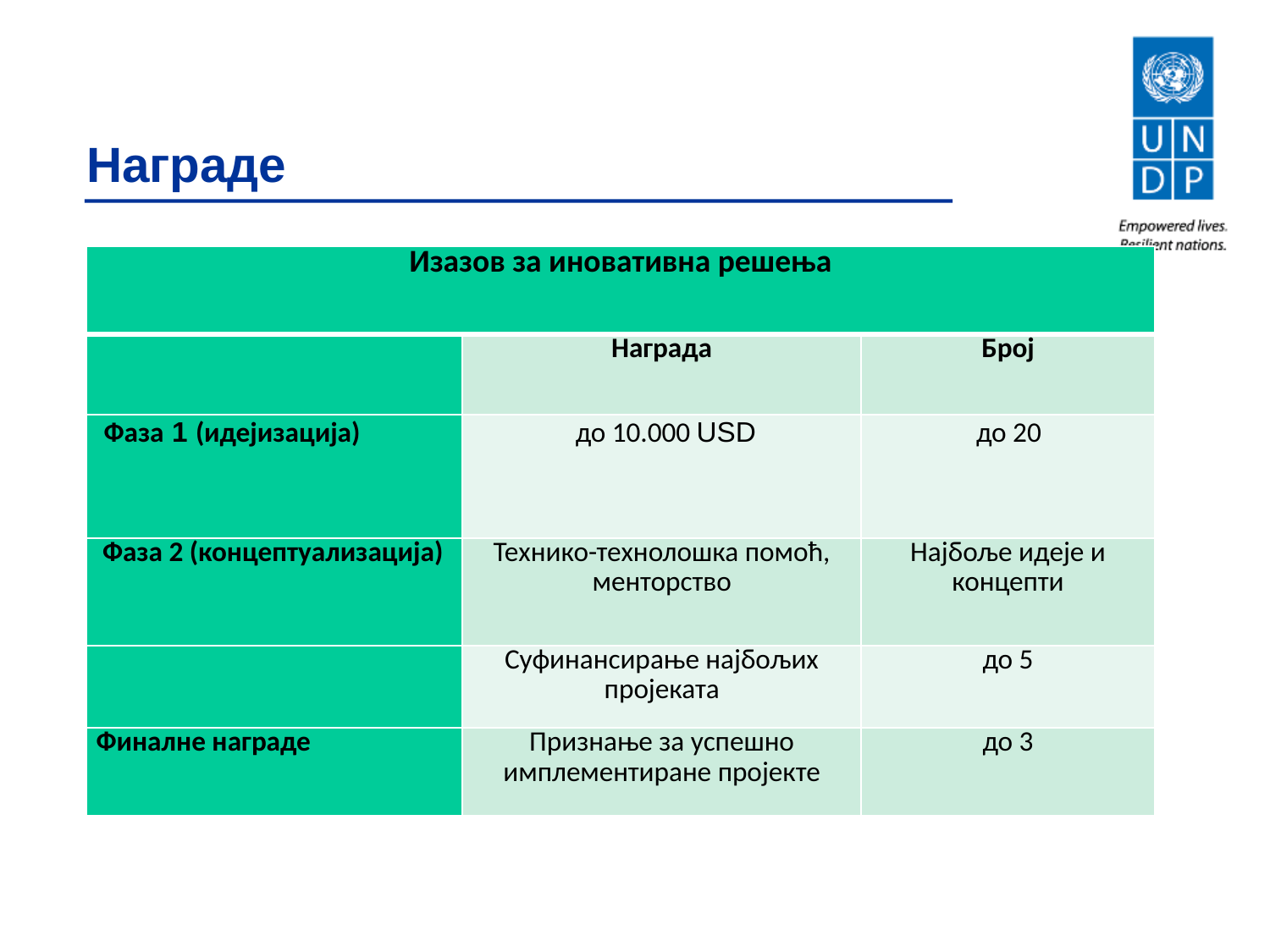

Награде

| Изазов за иновативна решења |  |  |
| --- | --- | --- |
|  | Награда | Број |
| Фаза 1 (идејизација) | до 10.000 USD | до 20 |
| Фаза 2 (концептуализација) | Технико-технолошка помоћ, менторство | Најбоље идеје и концепти |
|  | Суфинансирање најбољих пројеката | до 5 |
| Финалне награде | Признање за успешно имплементиране пројекте | до 3 |